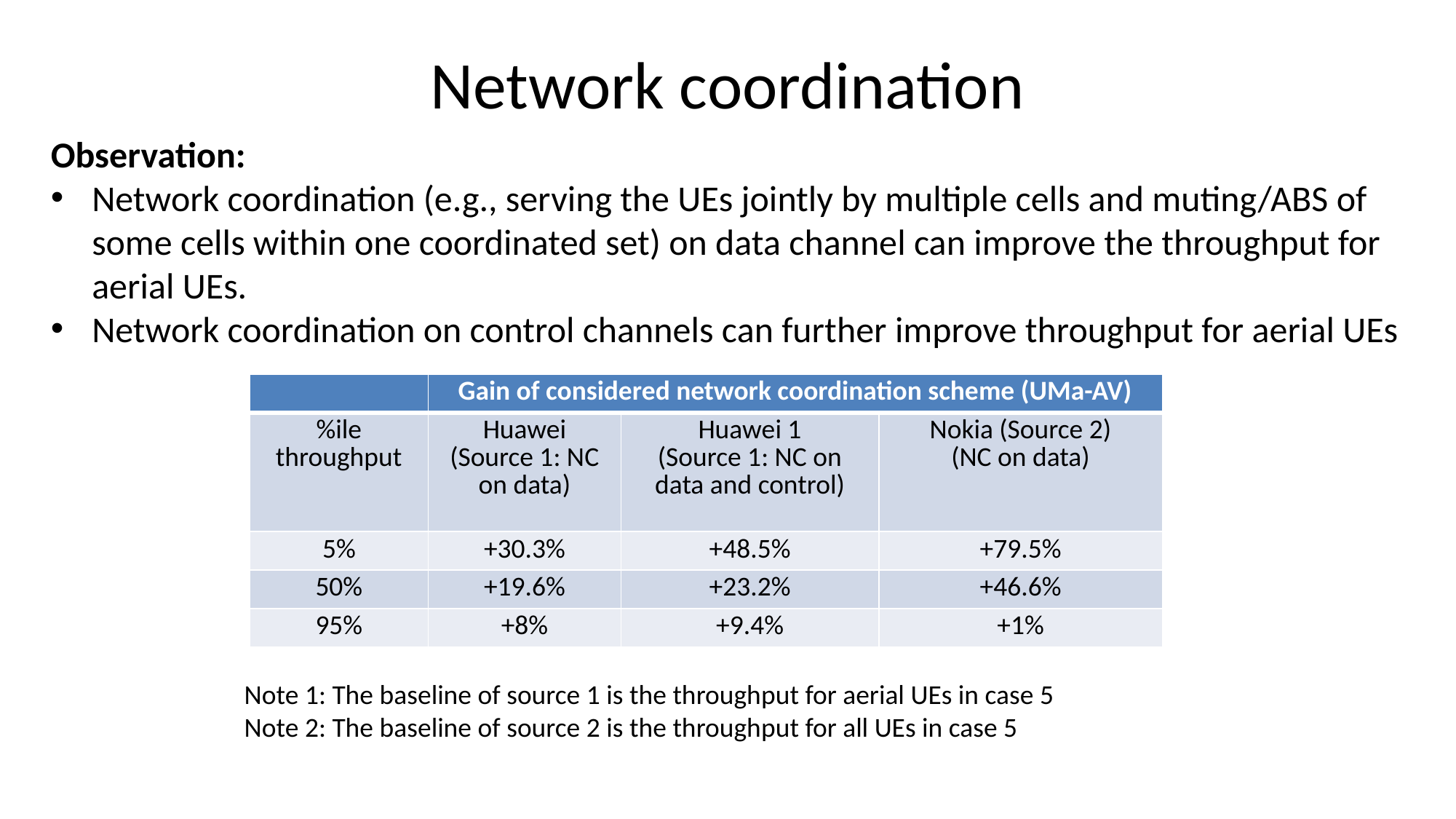

# Network coordination
Observation:
Network coordination (e.g., serving the UEs jointly by multiple cells and muting/ABS of some cells within one coordinated set) on data channel can improve the throughput for aerial UEs.
Network coordination on control channels can further improve throughput for aerial UEs

|  | Gain of considered network coordination scheme (UMa-AV) |  |  |
| --- | --- | --- | --- |
| %ile throughput | Huawei (Source 1: NC on data) | Huawei 1 (Source 1: NC on data and control) | Nokia (Source 2) (NC on data) |
| 5% | +30.3% | +48.5% | +79.5% |
| 50% | +19.6% | +23.2% | +46.6% |
| 95% | +8% | +9.4% | +1% |
Note 1: The baseline of source 1 is the throughput for aerial UEs in case 5
Note 2: The baseline of source 2 is the throughput for all UEs in case 5